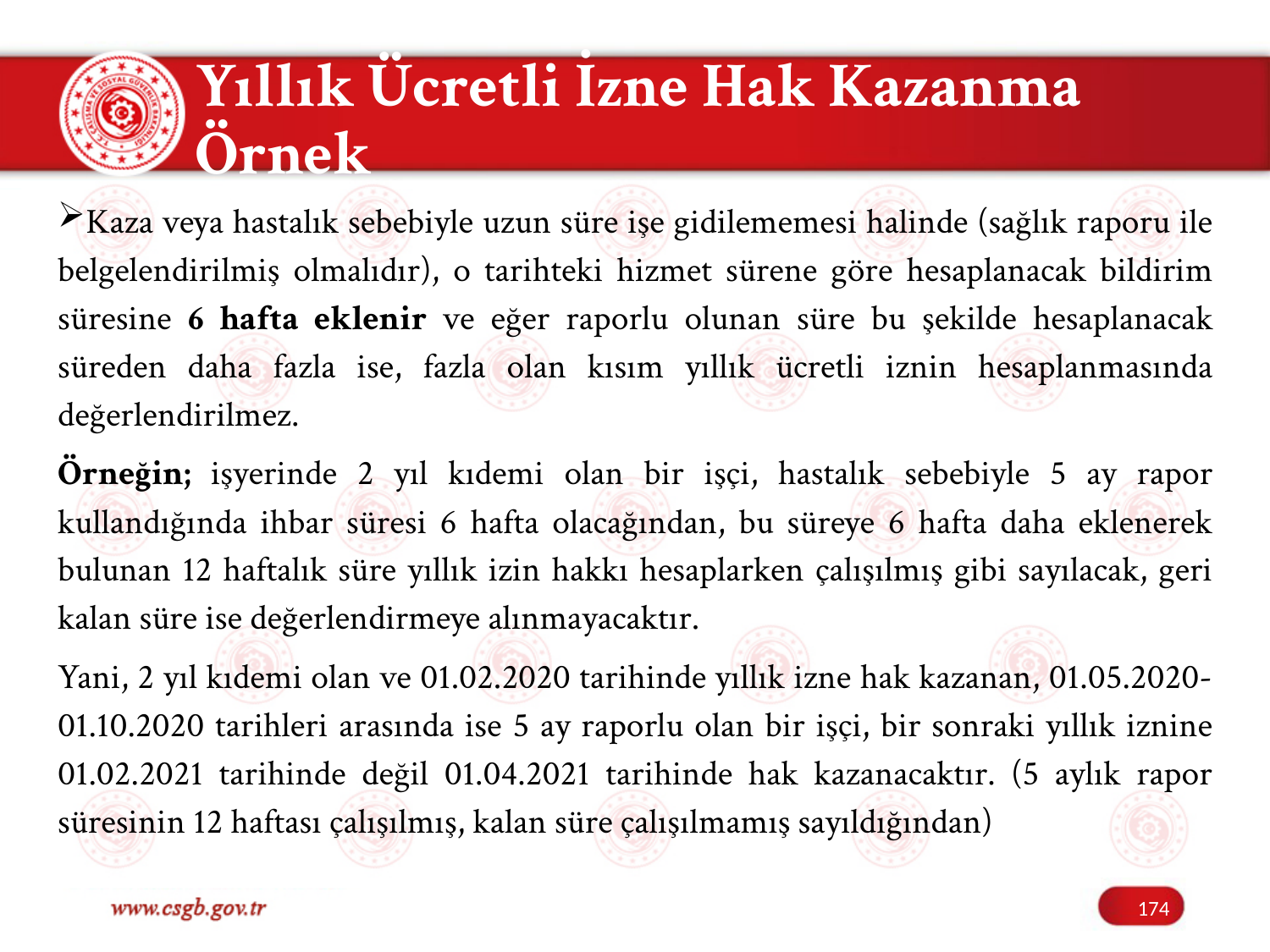

# Yıllık Ücretli İzne Hak Kazanma Örnek
Kaza veya hastalık sebebiyle uzun süre işe gidilememesi halinde (sağlık raporu ile belgelendirilmiş olmalıdır), o tarihteki hizmet sürene göre hesaplanacak bildirim süresine 6 hafta eklenir ve eğer raporlu olunan süre bu şekilde hesaplanacak süreden daha fazla ise, fazla olan kısım yıllık ücretli iznin hesaplanmasında değerlendirilmez.
Örneğin; işyerinde 2 yıl kıdemi olan bir işçi, hastalık sebebiyle 5 ay rapor kullandığında ihbar süresi 6 hafta olacağından, bu süreye 6 hafta daha eklenerek bulunan 12 haftalık süre yıllık izin hakkı hesaplarken çalışılmış gibi sayılacak, geri kalan süre ise değerlendirmeye alınmayacaktır.
Yani, 2 yıl kıdemi olan ve 01.02.2020 tarihinde yıllık izne hak kazanan, 01.05.2020-01.10.2020 tarihleri arasında ise 5 ay raporlu olan bir işçi, bir sonraki yıllık iznine 01.02.2021 tarihinde değil 01.04.2021 tarihinde hak kazanacaktır. (5 aylık rapor süresinin 12 haftası çalışılmış, kalan süre çalışılmamış sayıldığından)

174